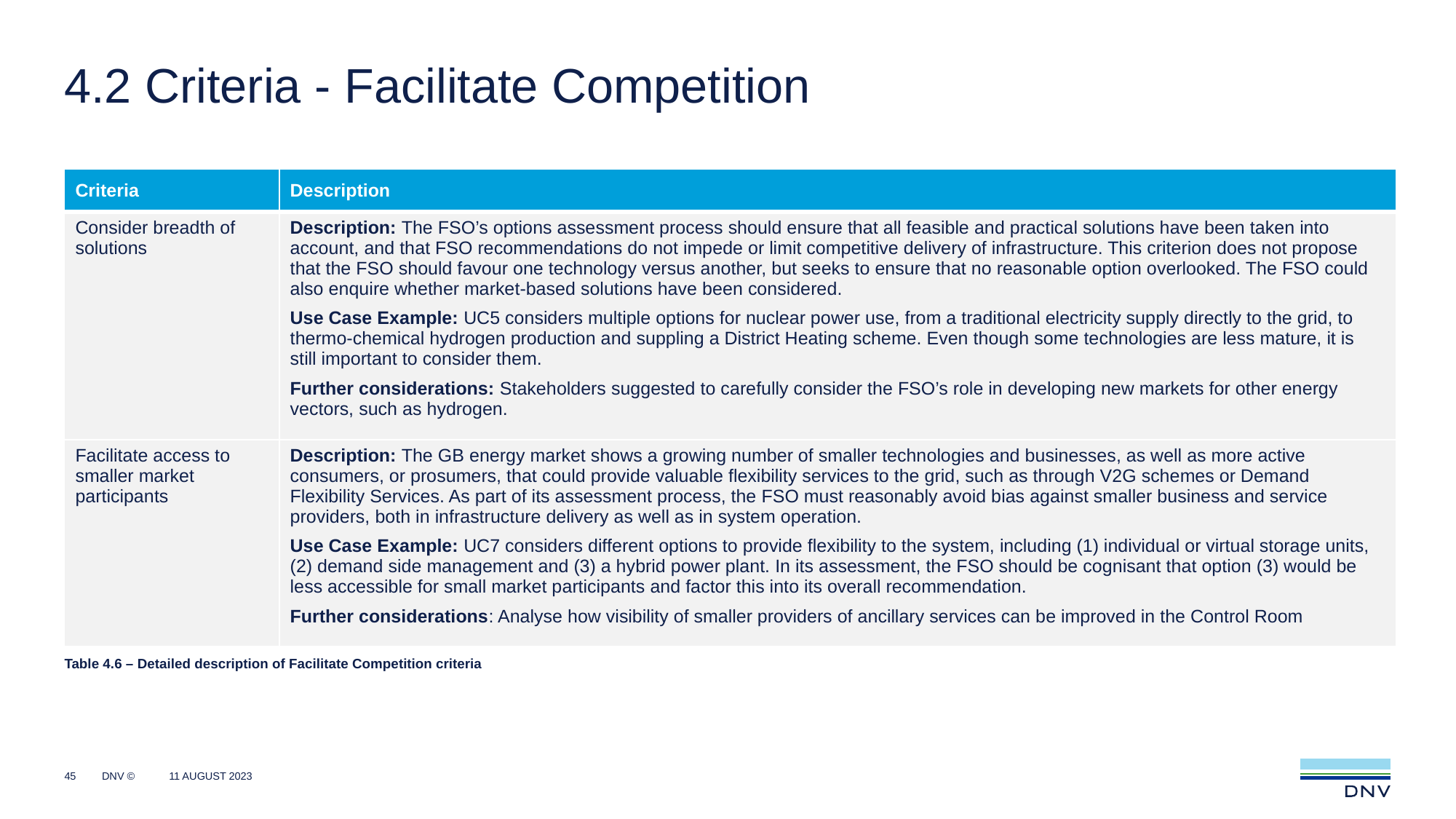

# 4.2 Criteria - Facilitate Competition
| Criteria | Description |
| --- | --- |
| Consider breadth of solutions | Description: The FSO’s options assessment process should ensure that all feasible and practical solutions have been taken into account, and that FSO recommendations do not impede or limit competitive delivery of infrastructure. This criterion does not propose that the FSO should favour one technology versus another, but seeks to ensure that no reasonable option overlooked. The FSO could also enquire whether market-based solutions have been considered. Use Case Example: UC5 considers multiple options for nuclear power use, from a traditional electricity supply directly to the grid, to thermo-chemical hydrogen production and suppling a District Heating scheme. Even though some technologies are less mature, it is still important to consider them. Further considerations: Stakeholders suggested to carefully consider the FSO’s role in developing new markets for other energy vectors, such as hydrogen. |
| Facilitate access to smaller market participants | Description: The GB energy market shows a growing number of smaller technologies and businesses, as well as more active consumers, or prosumers, that could provide valuable flexibility services to the grid, such as through V2G schemes or Demand Flexibility Services. As part of its assessment process, the FSO must reasonably avoid bias against smaller business and service providers, both in infrastructure delivery as well as in system operation. Use Case Example: UC7 considers different options to provide flexibility to the system, including (1) individual or virtual storage units, (2) demand side management and (3) a hybrid power plant. In its assessment, the FSO should be cognisant that option (3) would be less accessible for small market participants and factor this into its overall recommendation. Further considerations: Analyse how visibility of smaller providers of ancillary services can be improved in the Control Room |
Table 4.6 – Detailed description of Facilitate Competition criteria
45